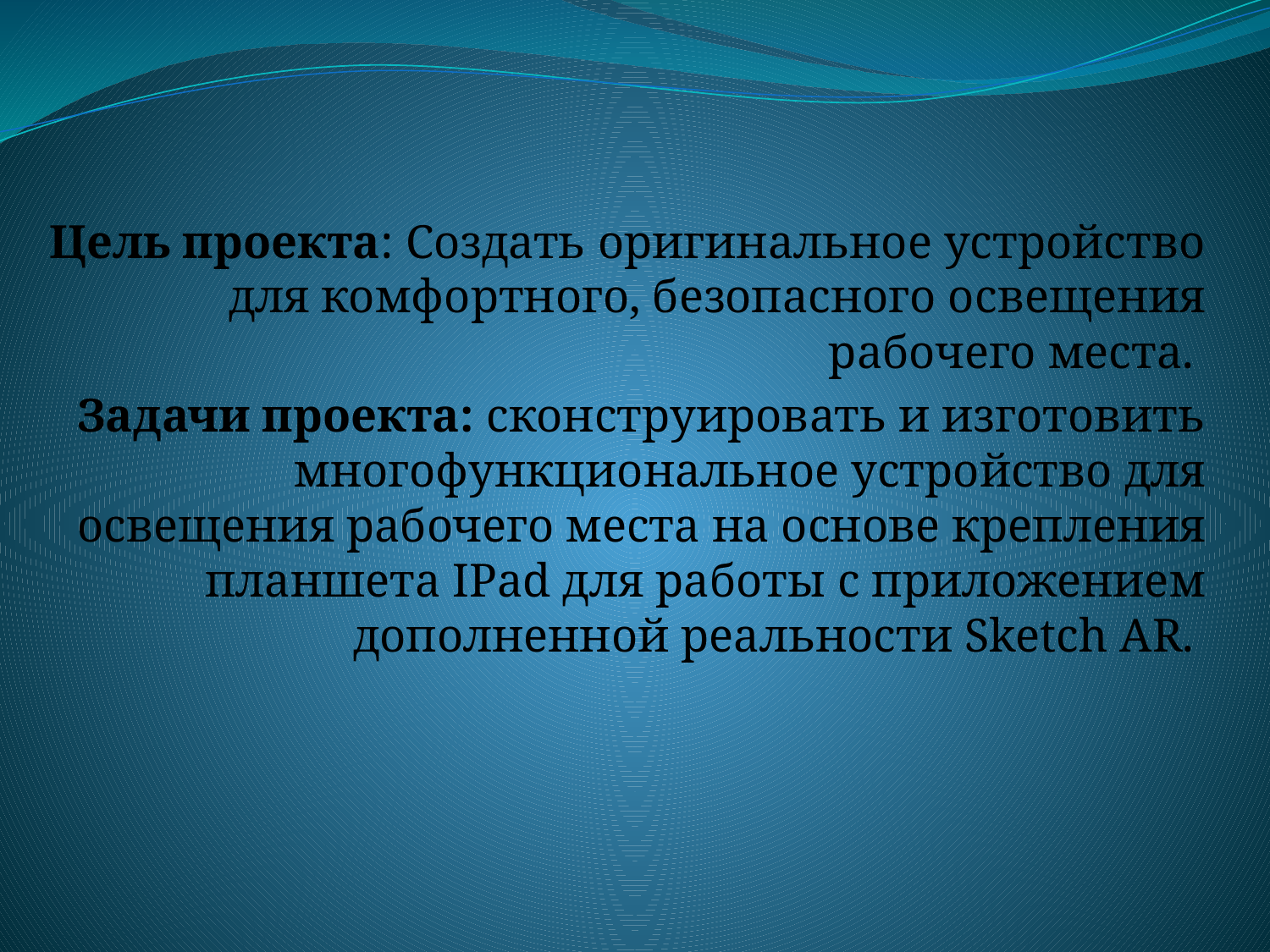

Цель проекта: Создать оригинальное устройство для комфортного, безопасного освещения рабочего места.
Задачи проекта: сконструировать и изготовить многофункциональное устройство для освещения рабочего места на основе крепления планшета IPad для работы с приложением дополненной реальности Sketch AR.